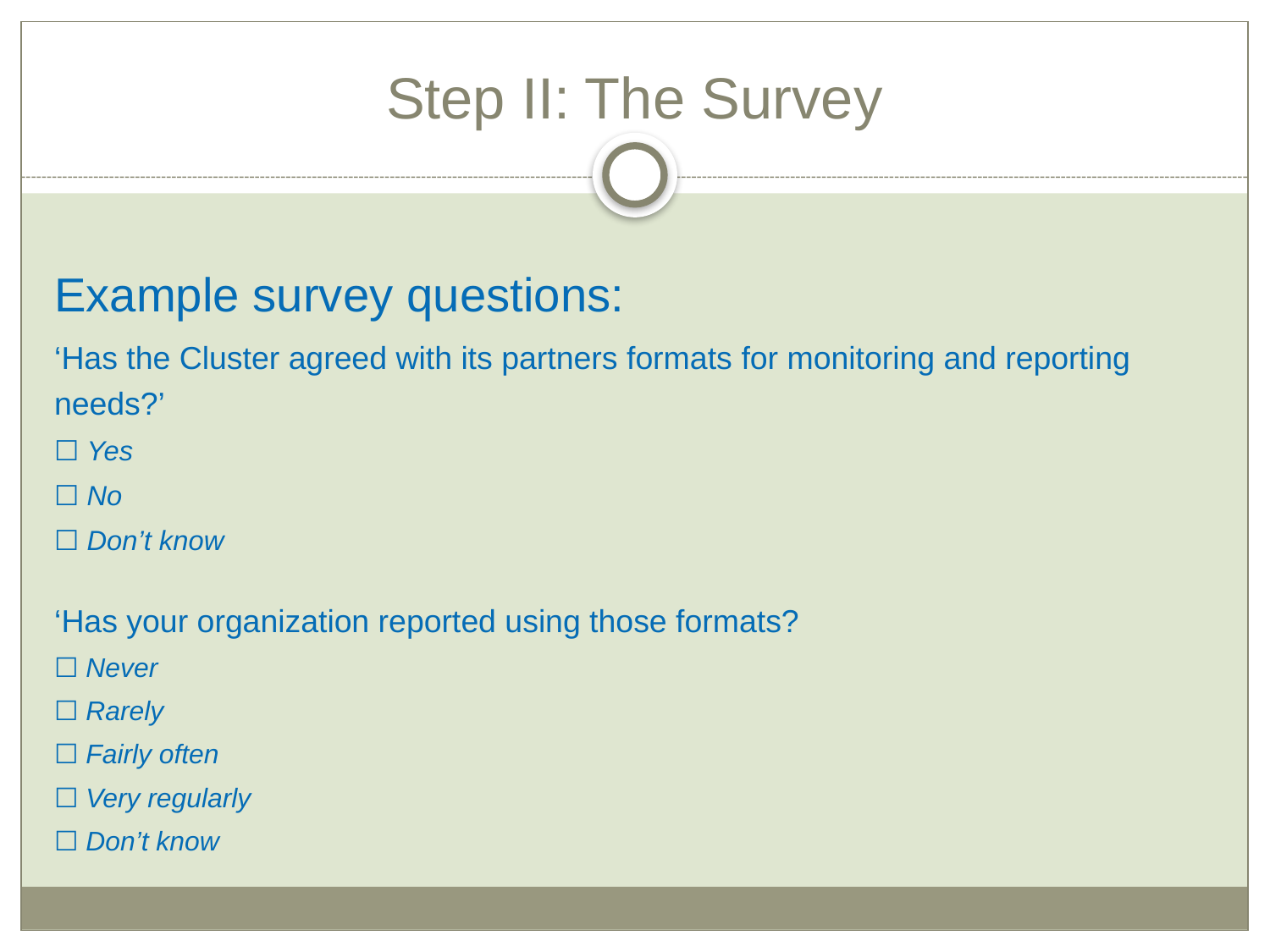

# Step II: The Survey

Example survey questions:
‘Has the Cluster agreed with its partners formats for monitoring and reporting needs?’
☐ Yes
☐ No
☐ Don’t know

‘Has your organization reported using those formats?
☐ Never
☐ Rarely
☐ Fairly often
☐ Very regularly
☐ Don’t know